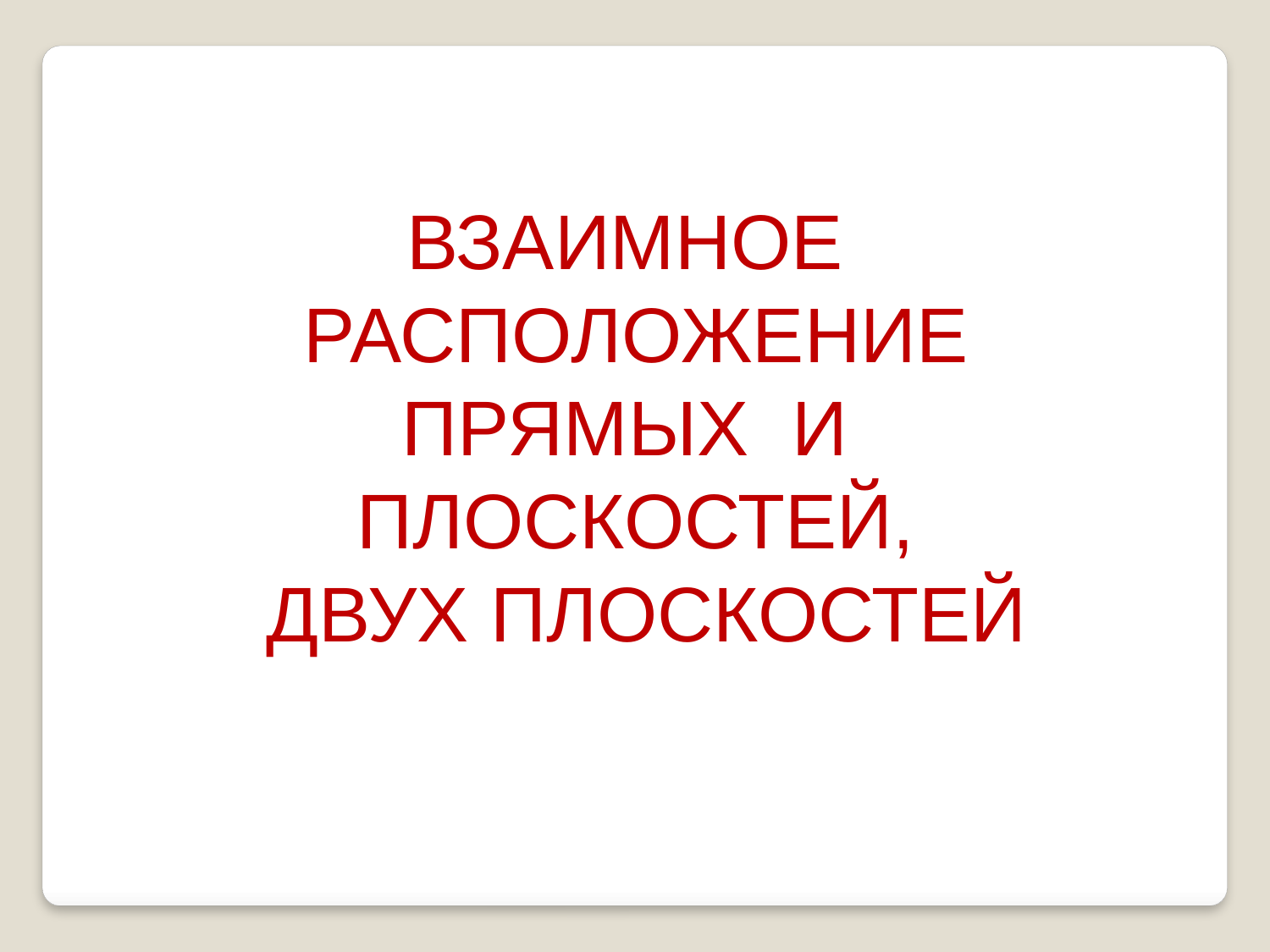

ВЗАИМНОЕ  РАСПОЛОЖЕНИЕ ПРЯМЫХ  И  ПЛОСКОСТЕЙ,
 ДВУХ ПЛОСКОСТЕЙ